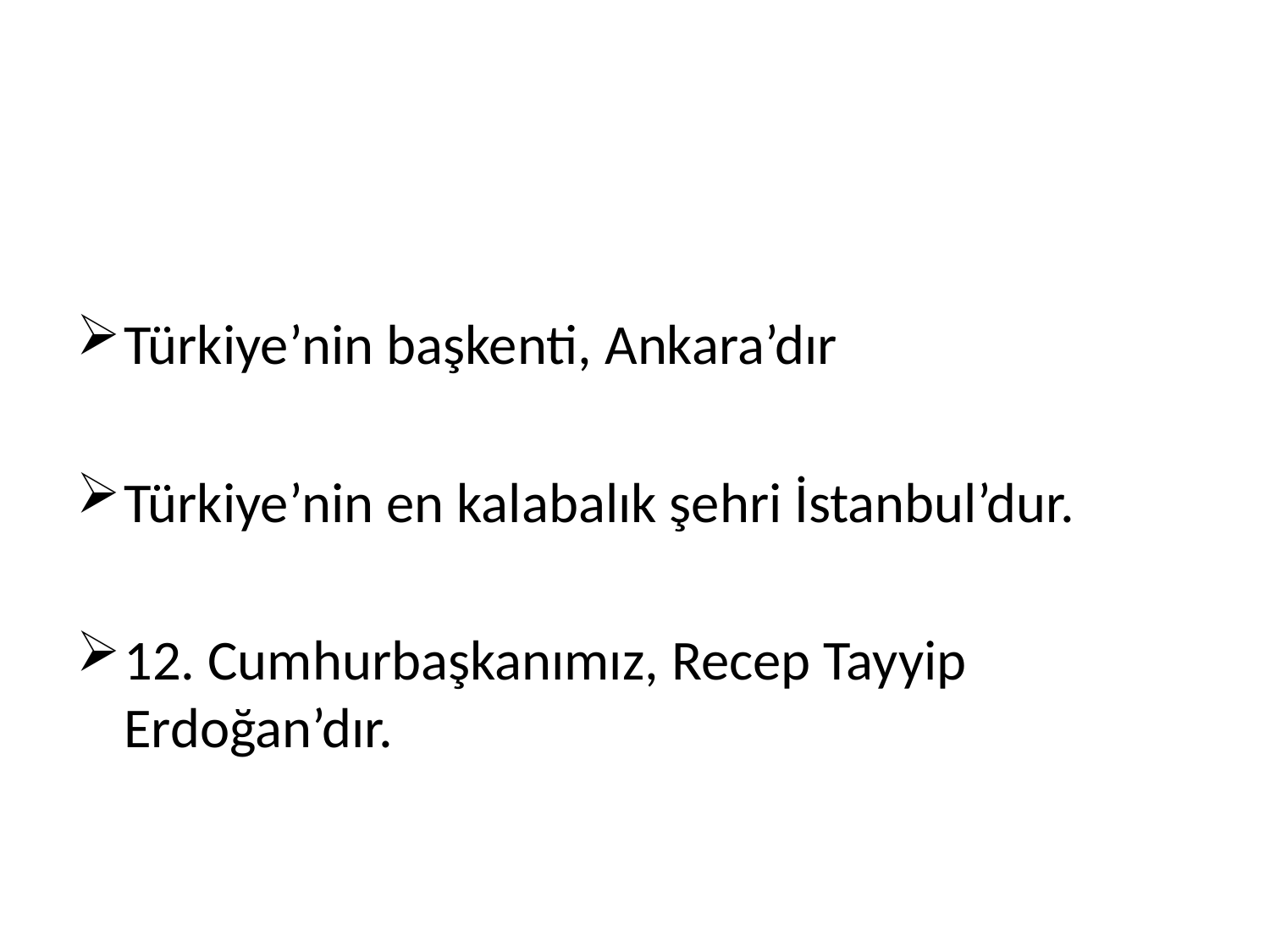

Türkiye’nin başkenti, Ankara’dır

Türkiye’nin en kalabalık şehri İstanbul’dur.

12. Cumhurbaşkanımız, Recep Tayyip Erdoğan’dır.